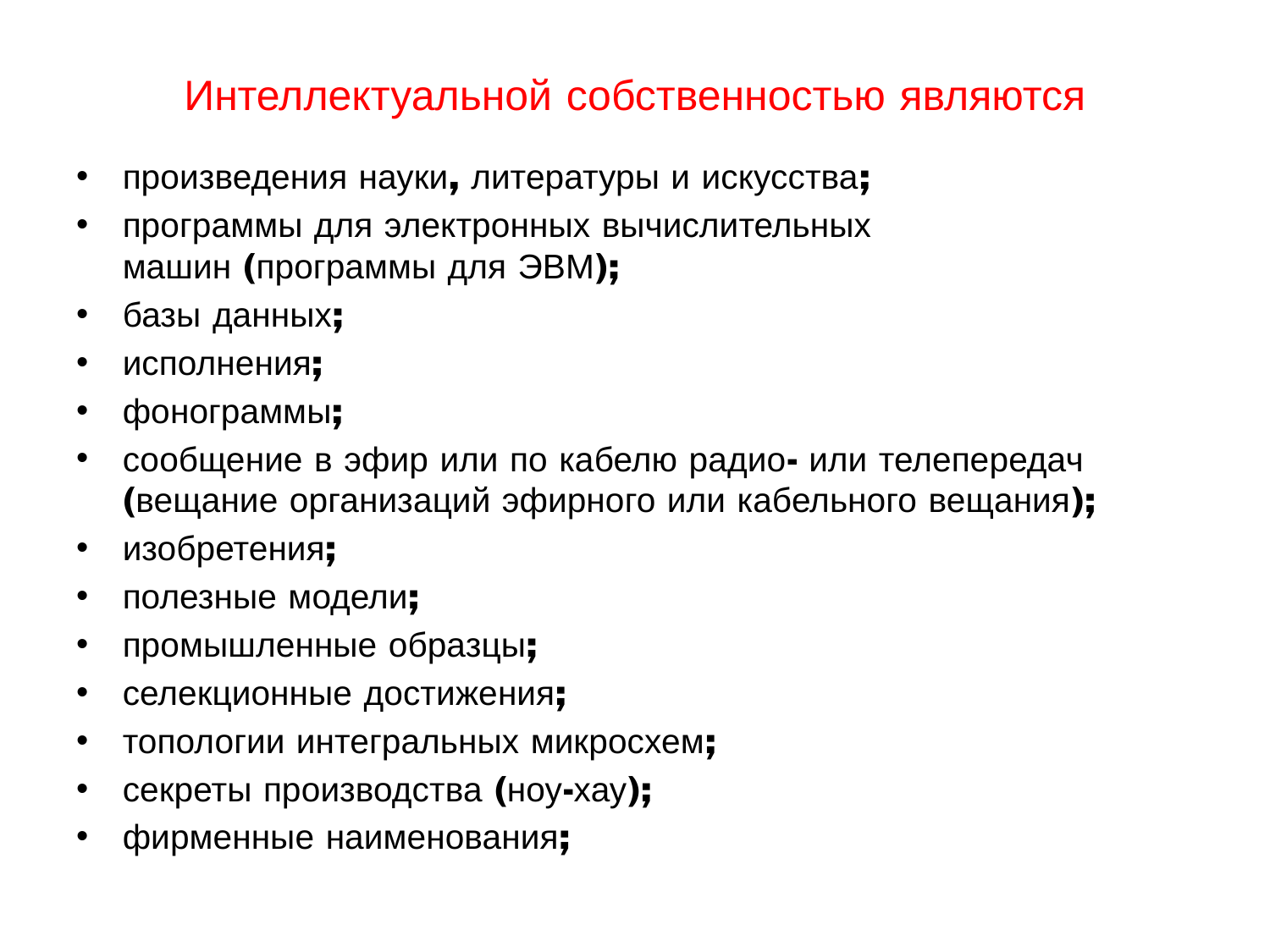

# Интеллектуальной собственностью являются
произведения науки, литературы и искусства;
программы для электронных вычислительных машин (программы для ЭВМ);
базы данных;
исполнения;
фонограммы;
сообщение в эфир или по кабелю радио- или телепередач (вещание организаций эфирного или кабельного вещания);
изобретения;
полезные модели;
промышленные образцы;
селекционные достижения;
топологии интегральных микросхем;
секреты производства (ноу-хау);
фирменные наименования;